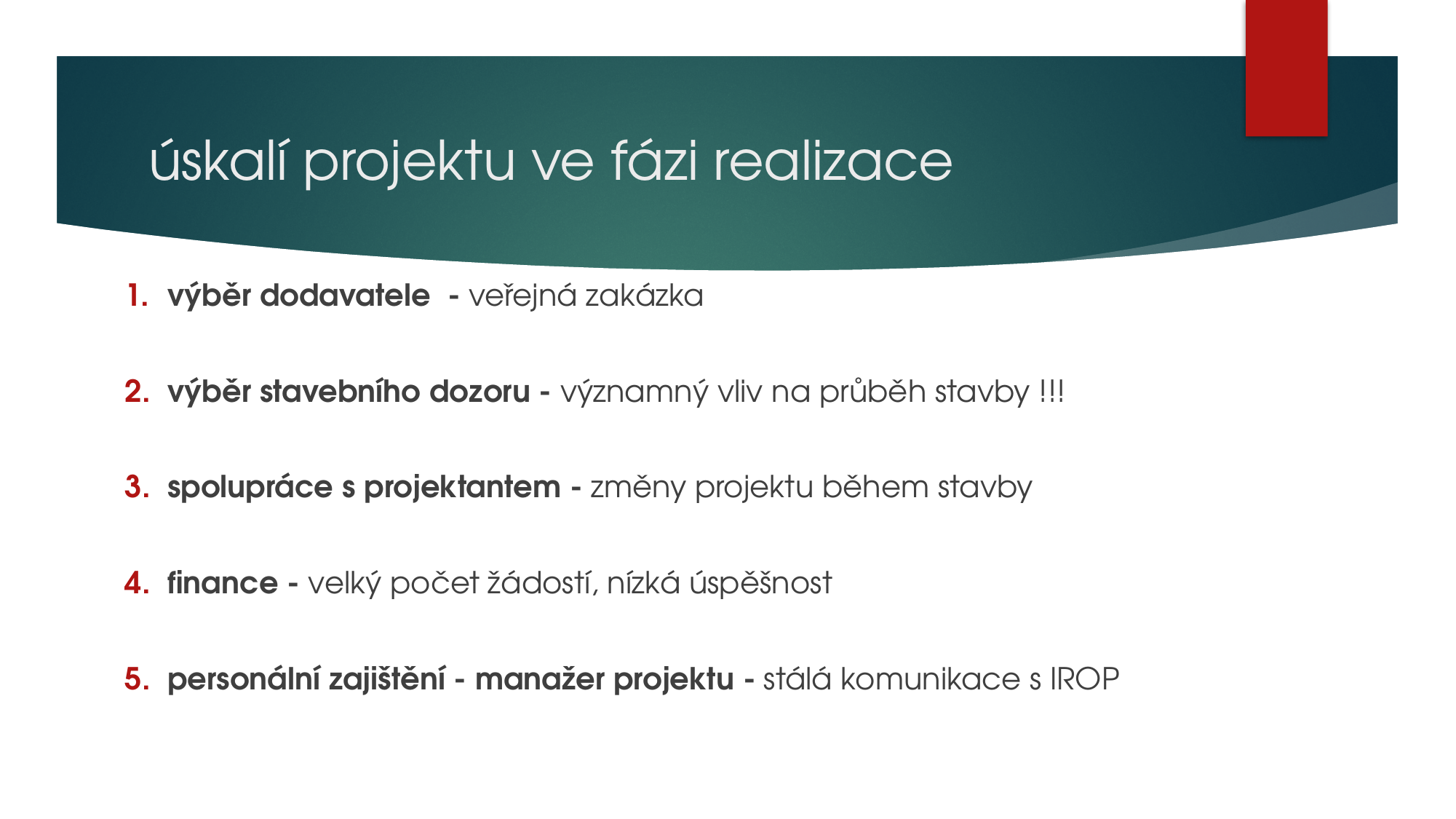

# úskalí projektu ve fázi realizace
výběr dodavatele  - veřejná zakázka

výběr stavebního dozoru - významný vliv na průběh stavby !!!

spolupráce s projektantem - změny projektu během stavby

finance - velký počet žádostí, nízká úspěšnost

personální zajištění - manažer projektu - stálá komunikace s IROP